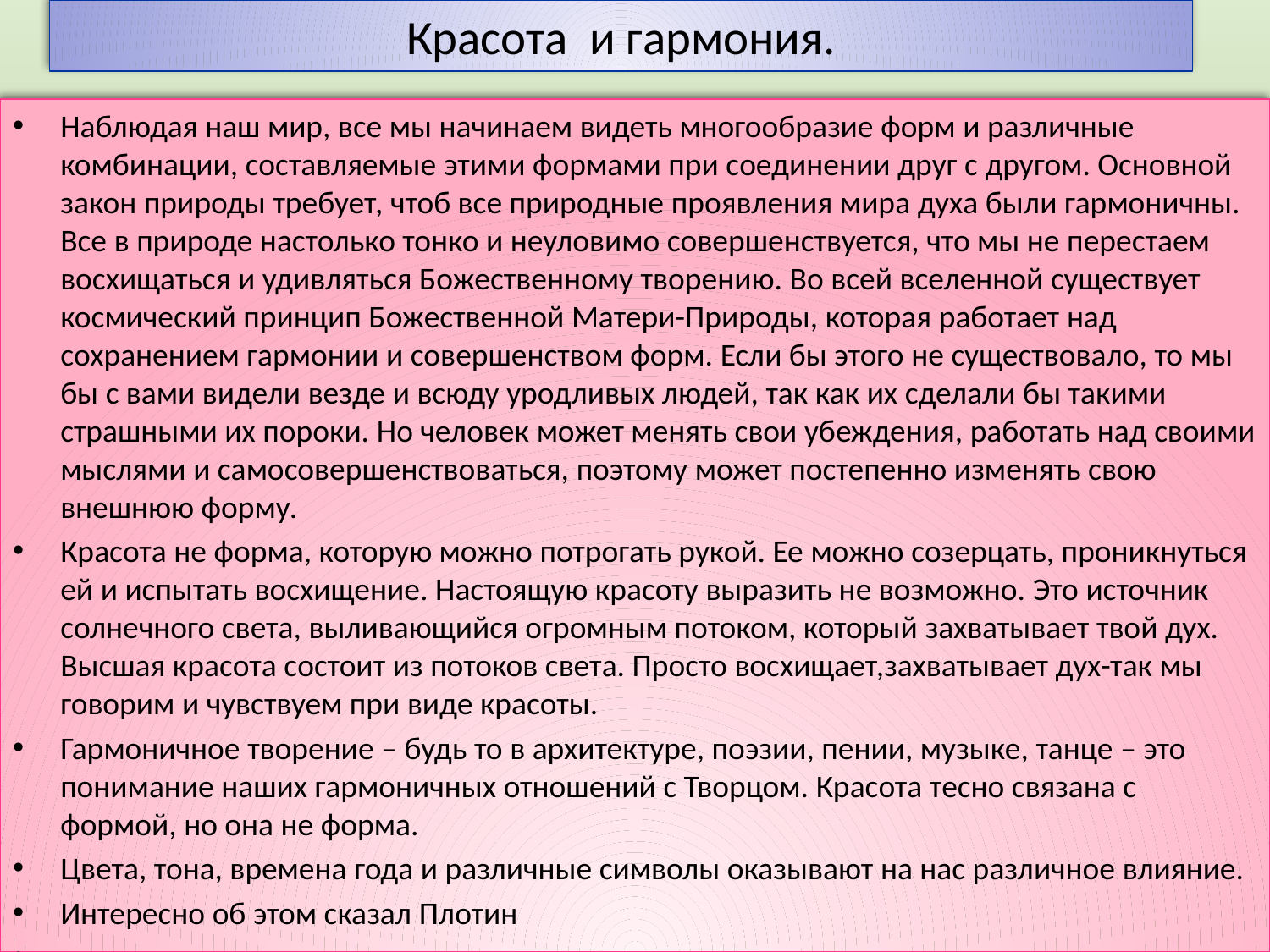

# Красота  и гармония.
Наблюдая наш мир, все мы начинаем видеть многообразие форм и различные комбинации, составляемые этими формами при соединении друг с другом. Основной закон природы требует, чтоб все природные проявления мира духа были гармоничны. Все в природе настолько тонко и неуловимо совершенствуется, что мы не перестаем восхищаться и удивляться Божественному творению. Во всей вселенной существует космический принцип Божественной Матери-Природы, которая работает над сохранением гармонии и совершенством форм. Если бы этого не существовало, то мы бы с вами видели везде и всюду уродливых людей, так как их сделали бы такими страшными их пороки. Но человек может менять свои убеждения, работать над своими мыслями и самосовершенствоваться, поэтому может постепенно изменять свою внешнюю форму.
Красота не форма, которую можно потрогать рукой. Ее можно созерцать, проникнуться ей и испытать восхищение. Настоящую красоту выразить не возможно. Это источник солнечного света, выливающийся огромным потоком, который захватывает твой дух. Высшая красота состоит из потоков света. Просто восхищает,захватывает дух-так мы говорим и чувствуем при виде красоты.
Гармоничное творение – будь то в архитектуре, поэзии, пении, музыке, танце – это понимание наших гармоничных отношений с Творцом. Красота тесно связана с формой, но она не форма.
Цвета, тона, времена года и различные символы оказывают на нас различное влияние.
Интересно об этом сказал Плотин
.